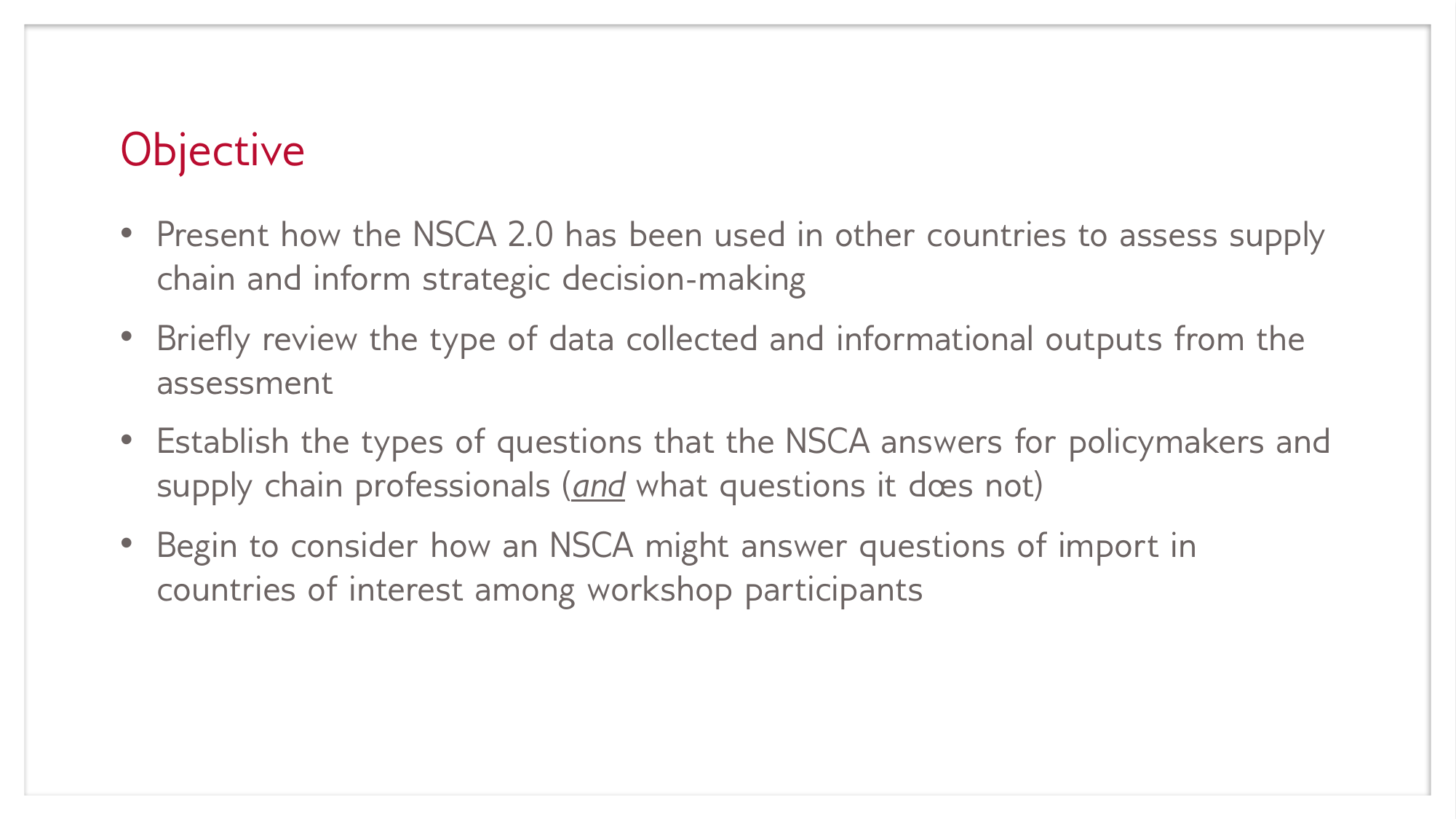

# Objective
Present how the NSCA 2.0 has been used in other countries to assess supply chain and inform strategic decision-making
Briefly review the type of data collected and informational outputs from the assessment
Establish the types of questions that the NSCA answers for policymakers and supply chain professionals (and what questions it does not)
Begin to consider how an NSCA might answer questions of import in countries of interest among workshop participants